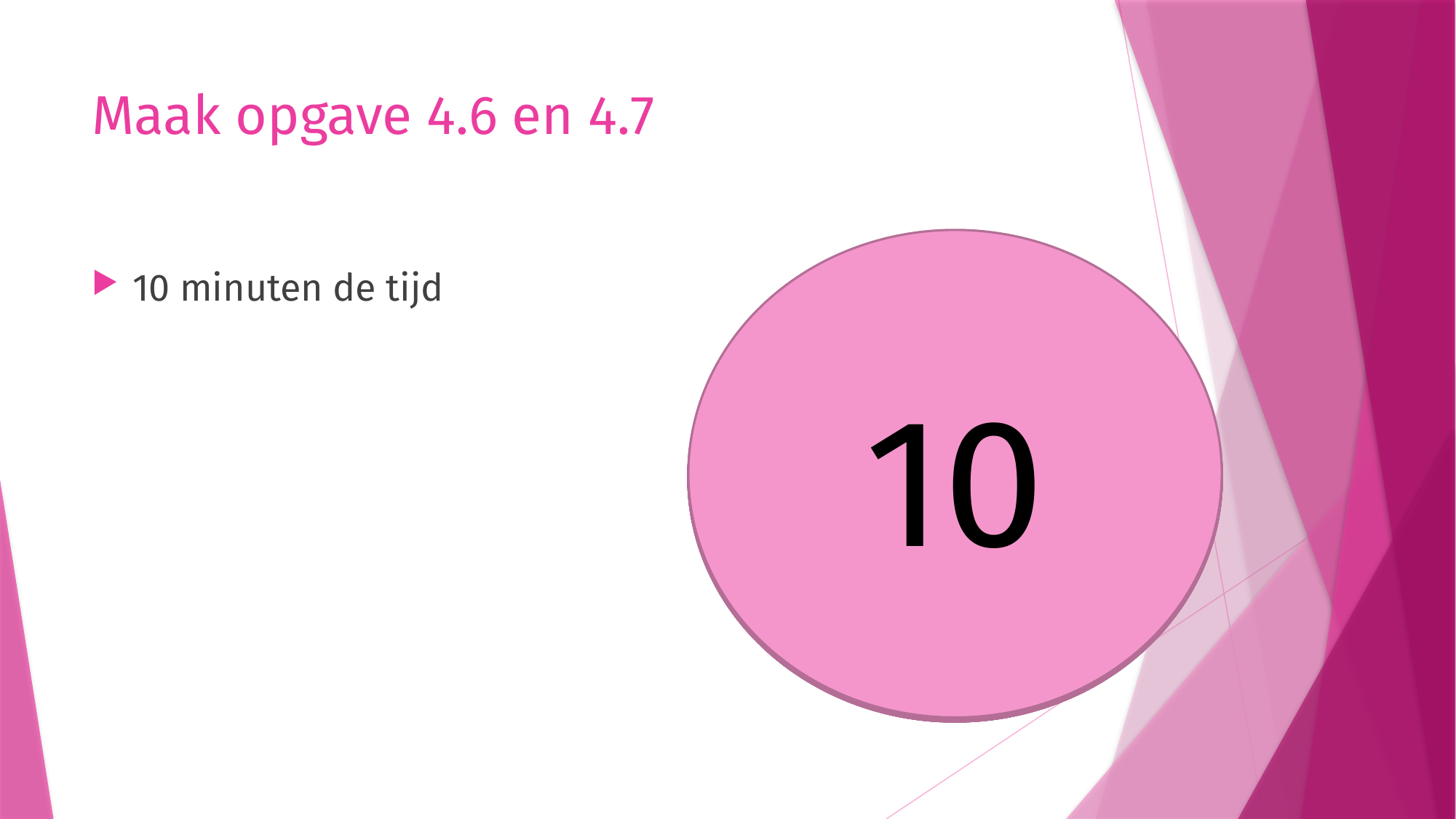

# Maak opgave 4.6 en 4.7
10
9
8
5
6
7
4
3
1
2
10 minuten de tijd